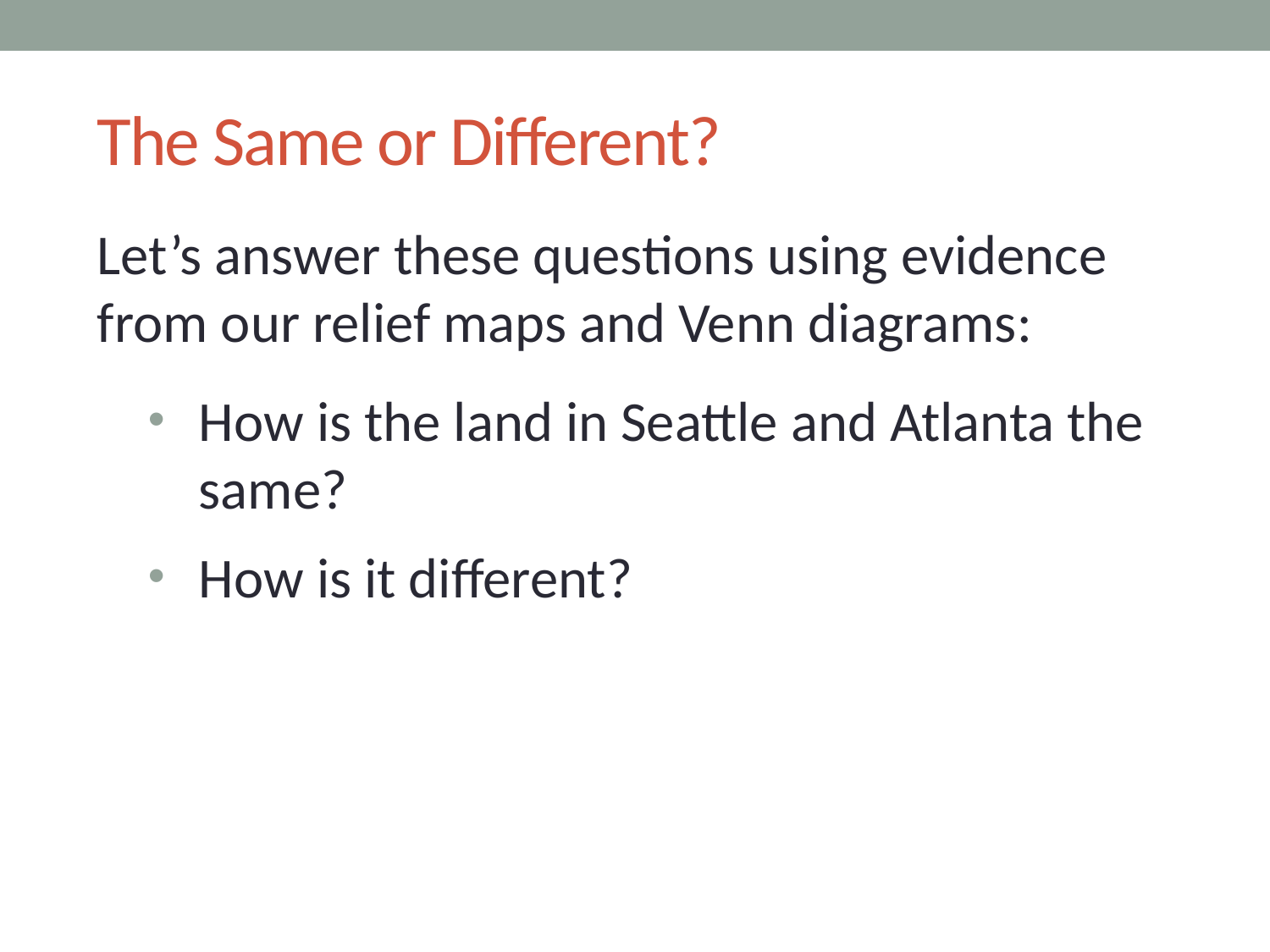

# The Same or Different?
Let’s answer these questions using evidence from our relief maps and Venn diagrams:
How is the land in Seattle and Atlanta the same?
How is it different?